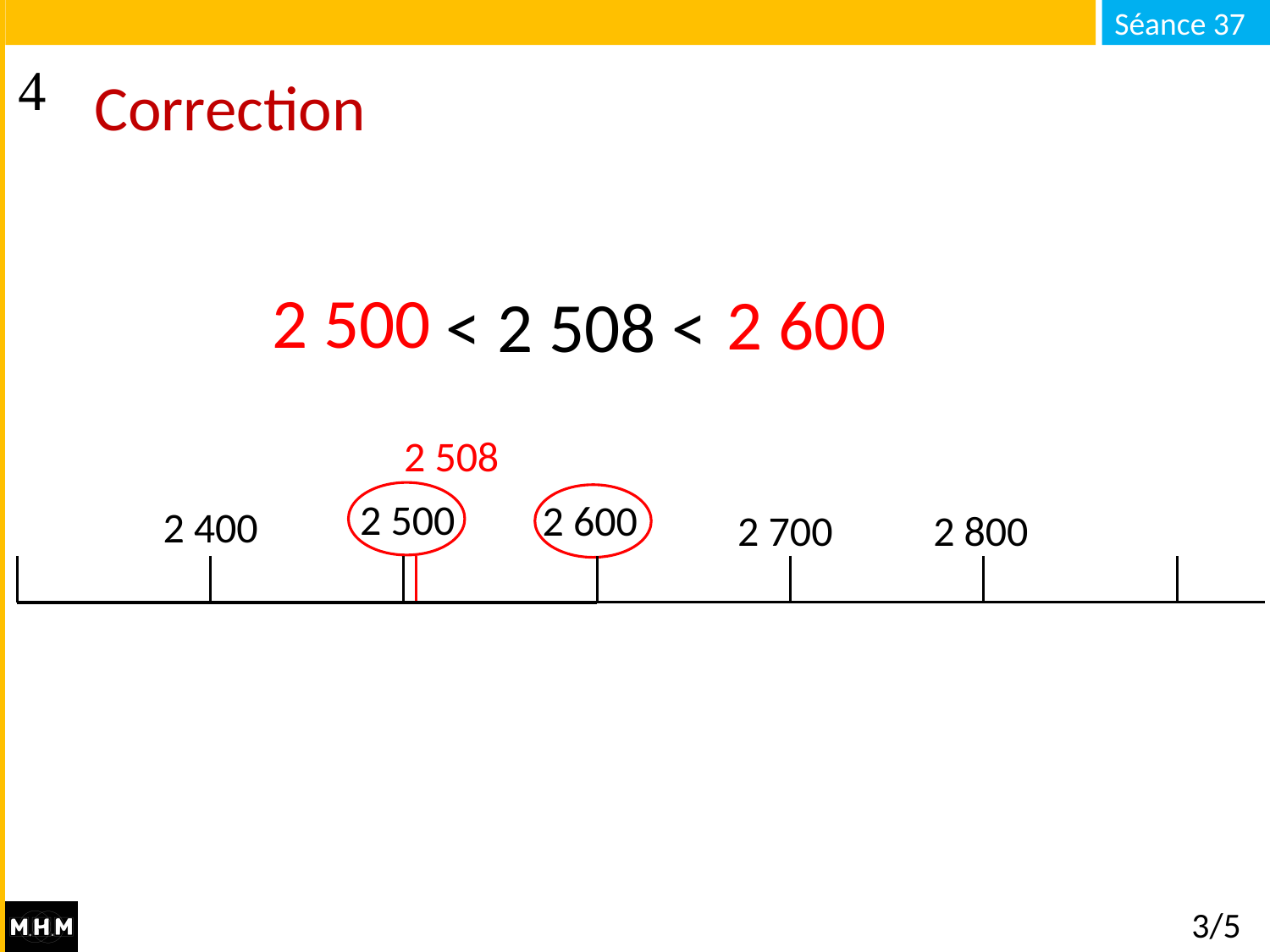

# Correction
2 500
2 600
… < 2 508 < …
2 508

2 500
2 600
2 400
2 700
2 800
3/5